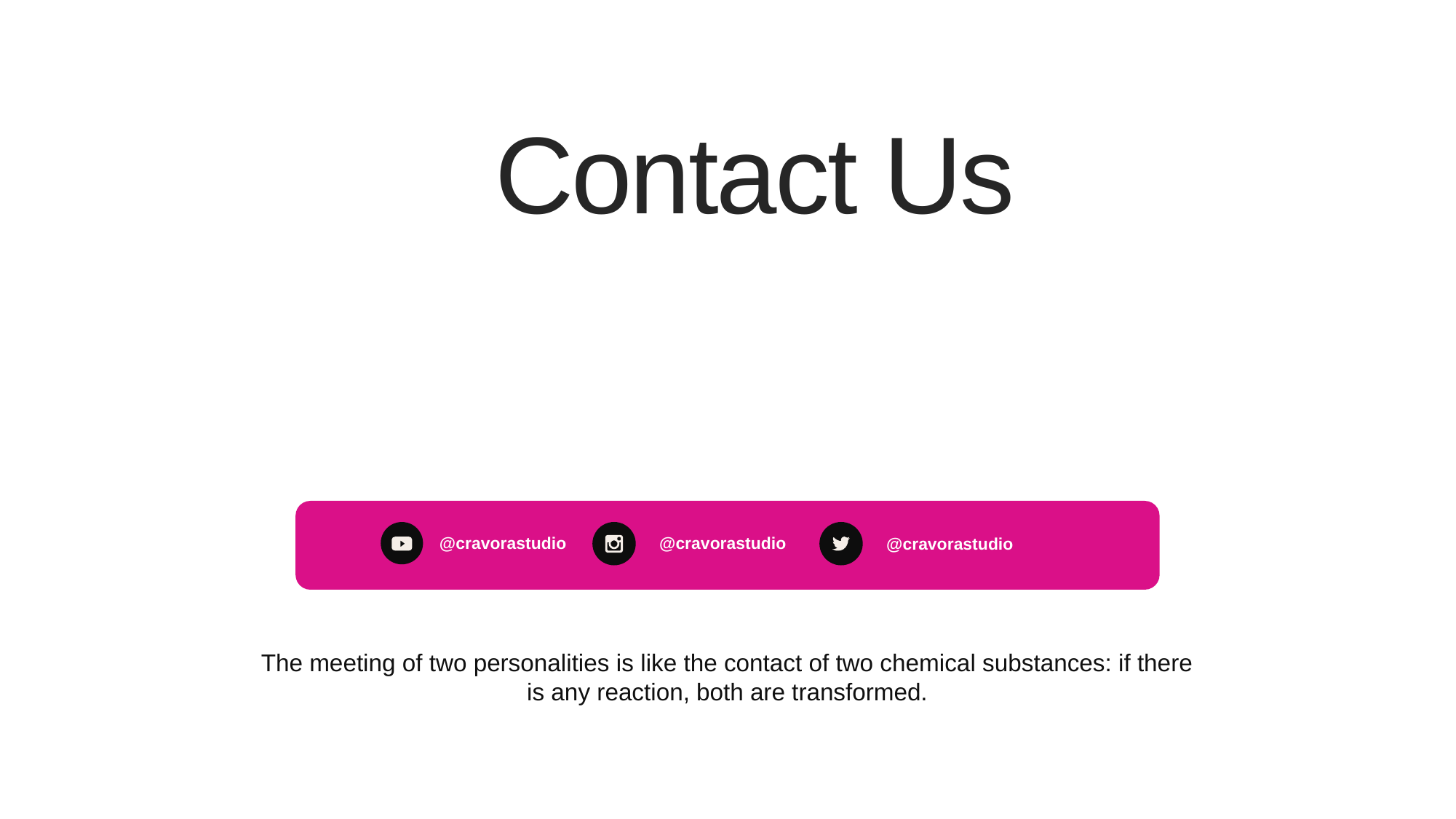

Contact Us

@cravorastudio
@cravorastudio
@cravorastudio
The meeting of two personalities is like the contact of two chemical substances: if there is any reaction, both are transformed.